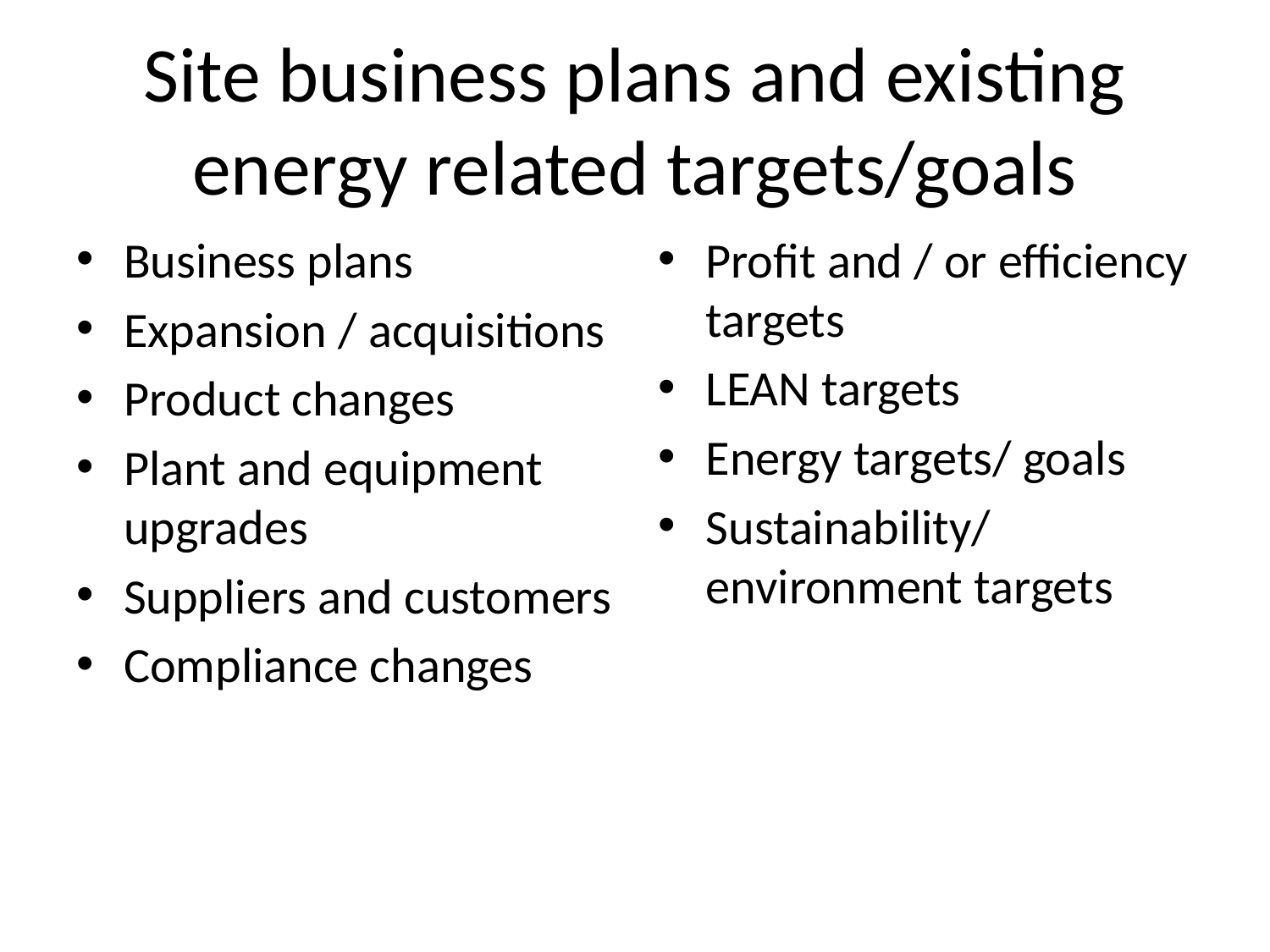

# Site business plans and existing energy related targets/goals
Business plans
Expansion / acquisitions
Product changes
Plant and equipment upgrades
Suppliers and customers
Compliance changes

Profit and / or efficiency targets
LEAN targets
Energy targets/ goals
Sustainability/environment targets